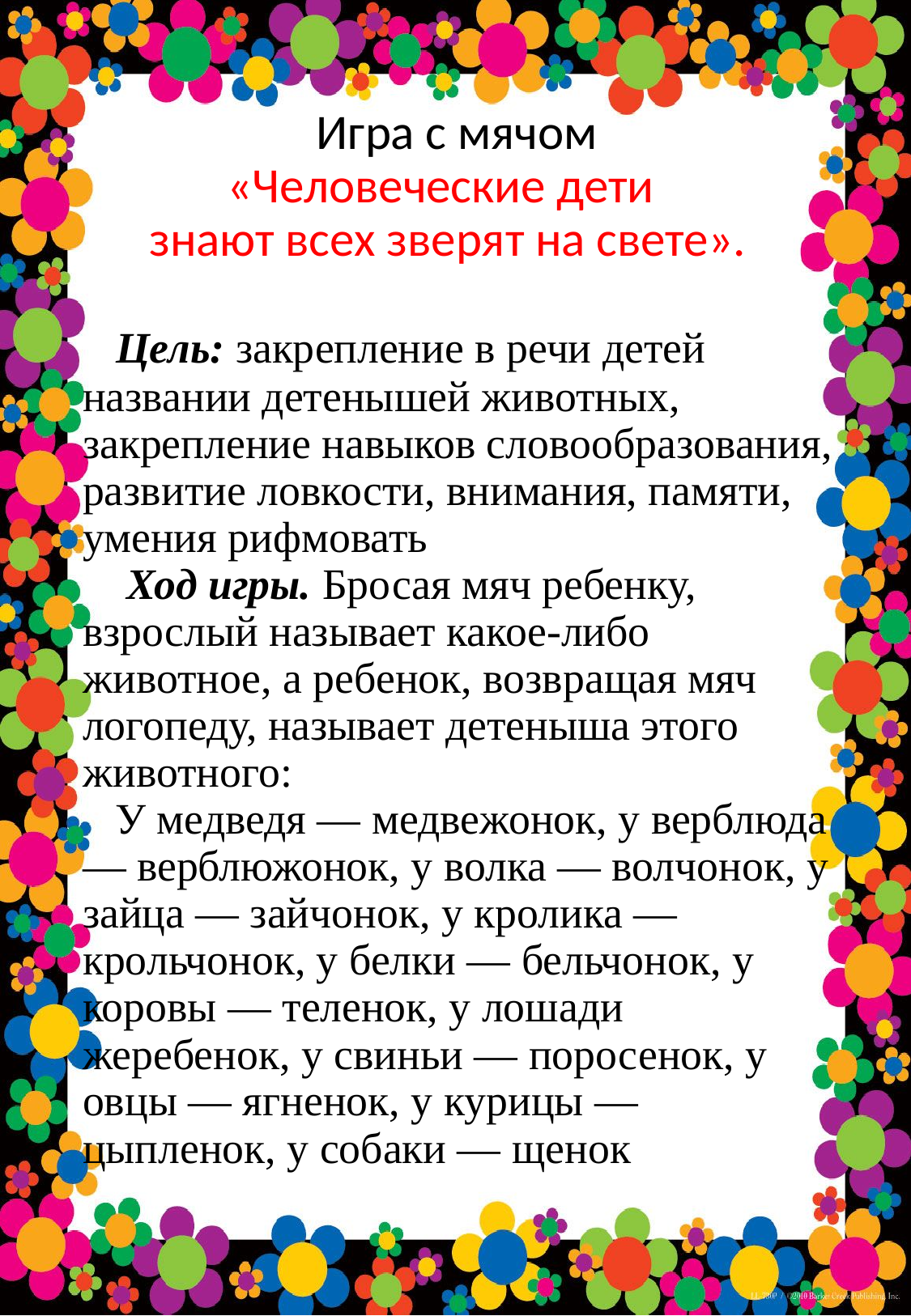

# Игра с мячом «Человеческие дети знают всех зверят на свете». Цель: закрепление в речи детей названии детенышей животных, закрепление навыков словообразования, развитие ловкости, внимания, памяти, умения рифмовать Ход игры. Бросая мяч ребенку, взрослый называет какое-либо животное, а ребенок, возвращая мяч логопеду, называет детеныша этого животного: У медведя — медвежонок, у верблюда — верблюжонок, у волка — волчонок, у зайца — зайчонок, у кролика — крольчонок, у белки — бельчонок, у коровы — теленок, у лошади жеребенок, у свиньи — поросенок, у овцы — ягненок, у курицы — цыпленок, у собаки — щенок